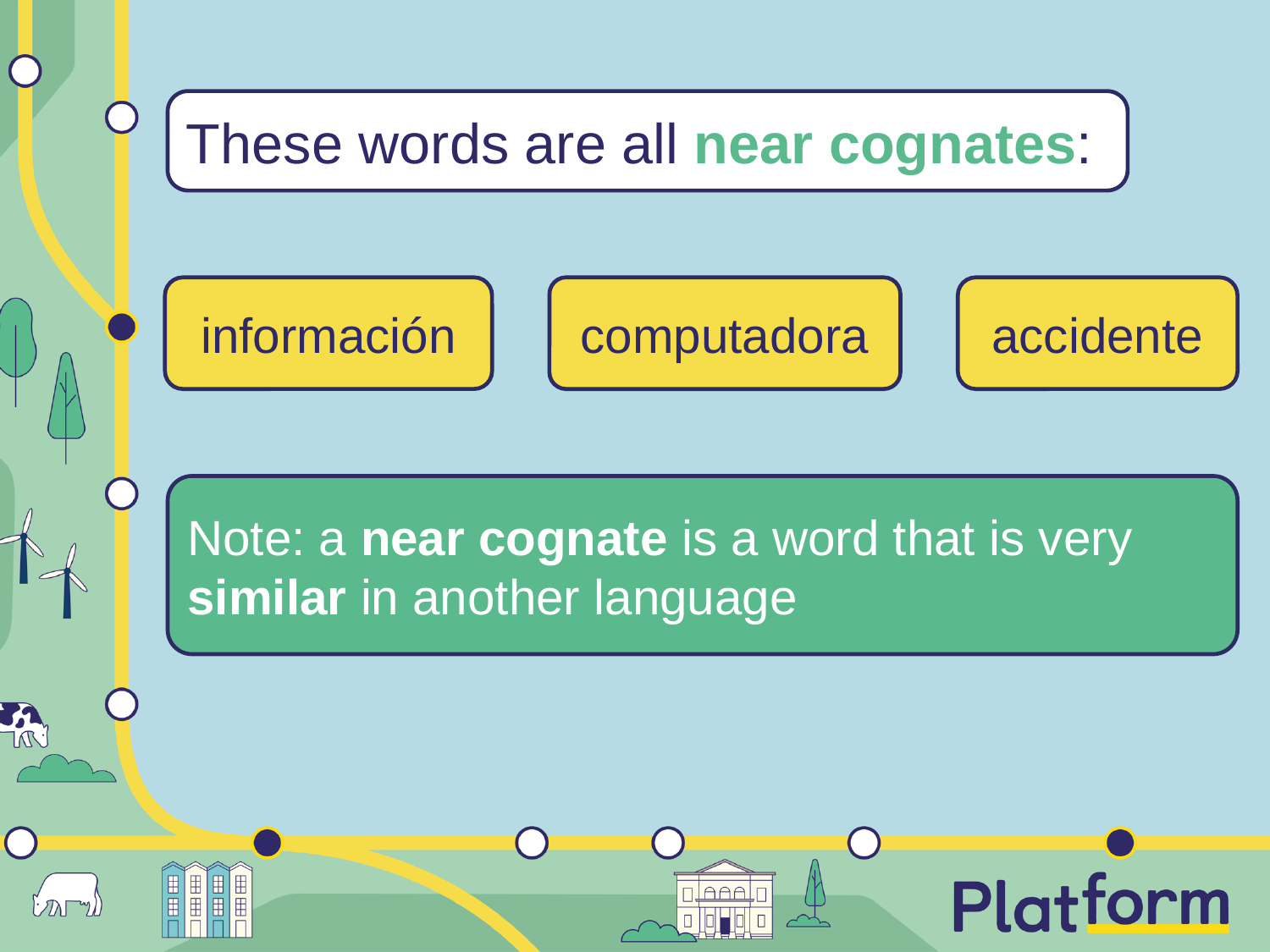

These words are all near cognates:
computadora
accidente
información
Note: a near cognate is a word that is very similar in another language